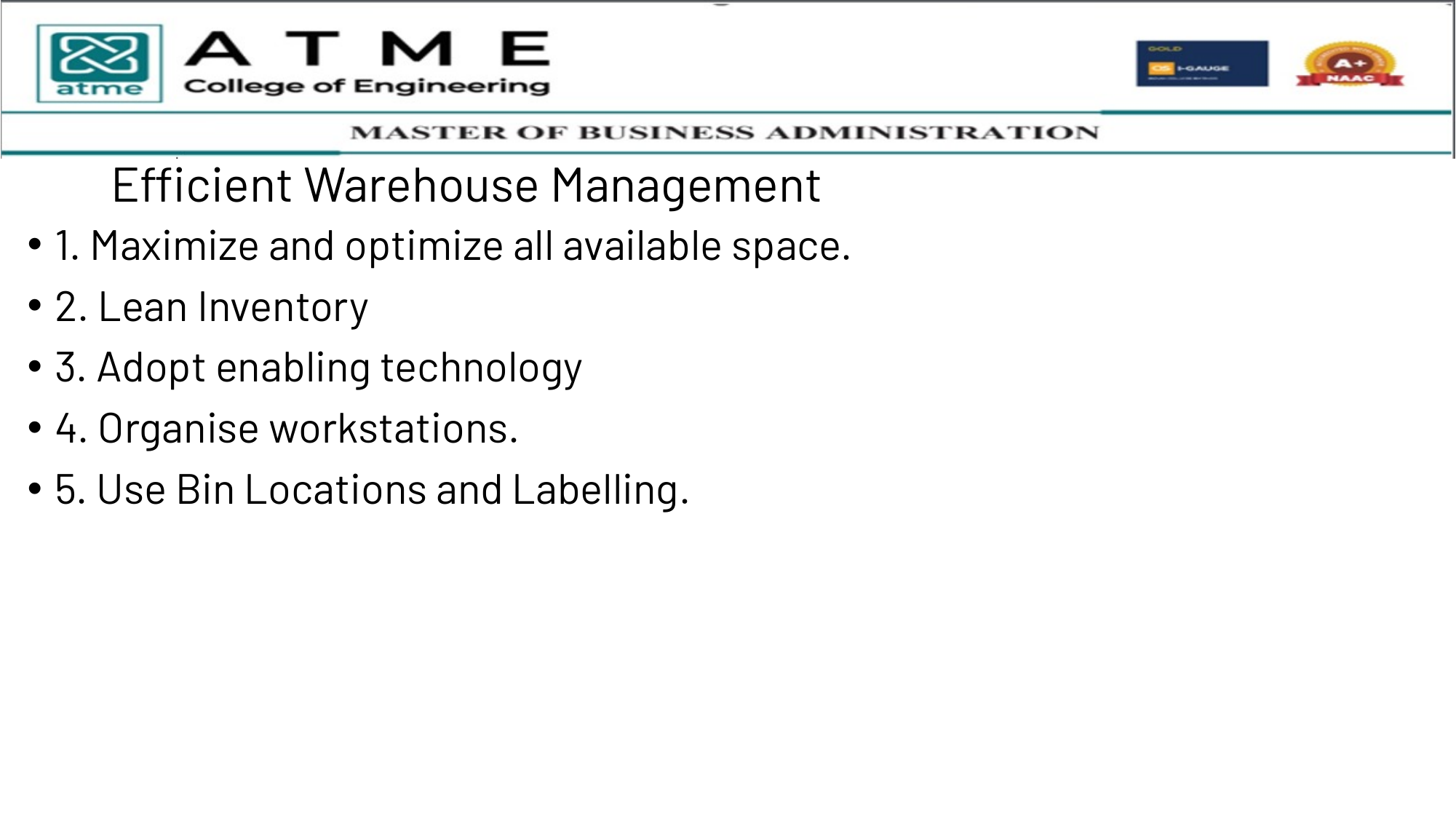

# Efficient Warehouse Management
1. Maximize and optimize all available space.
2. Lean Inventory
3. Adopt enabling technology
4. Organise workstations.
5. Use Bin Locations and Labelling.